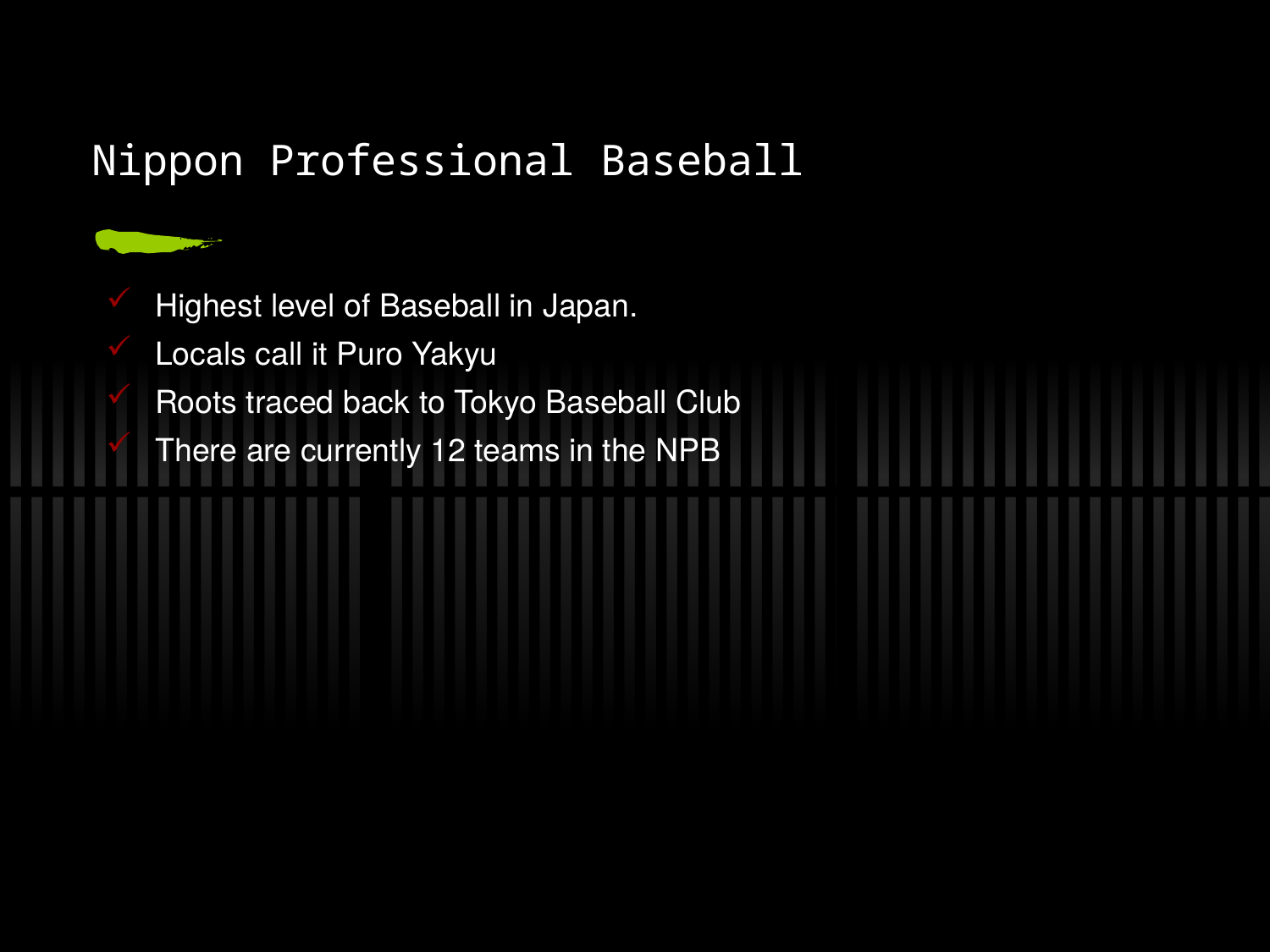

# Nippon Professional Baseball
Highest level of Baseball in Japan.
Locals call it Puro Yakyu
Roots traced back to Tokyo Baseball Club
There are currently 12 teams in the NPB